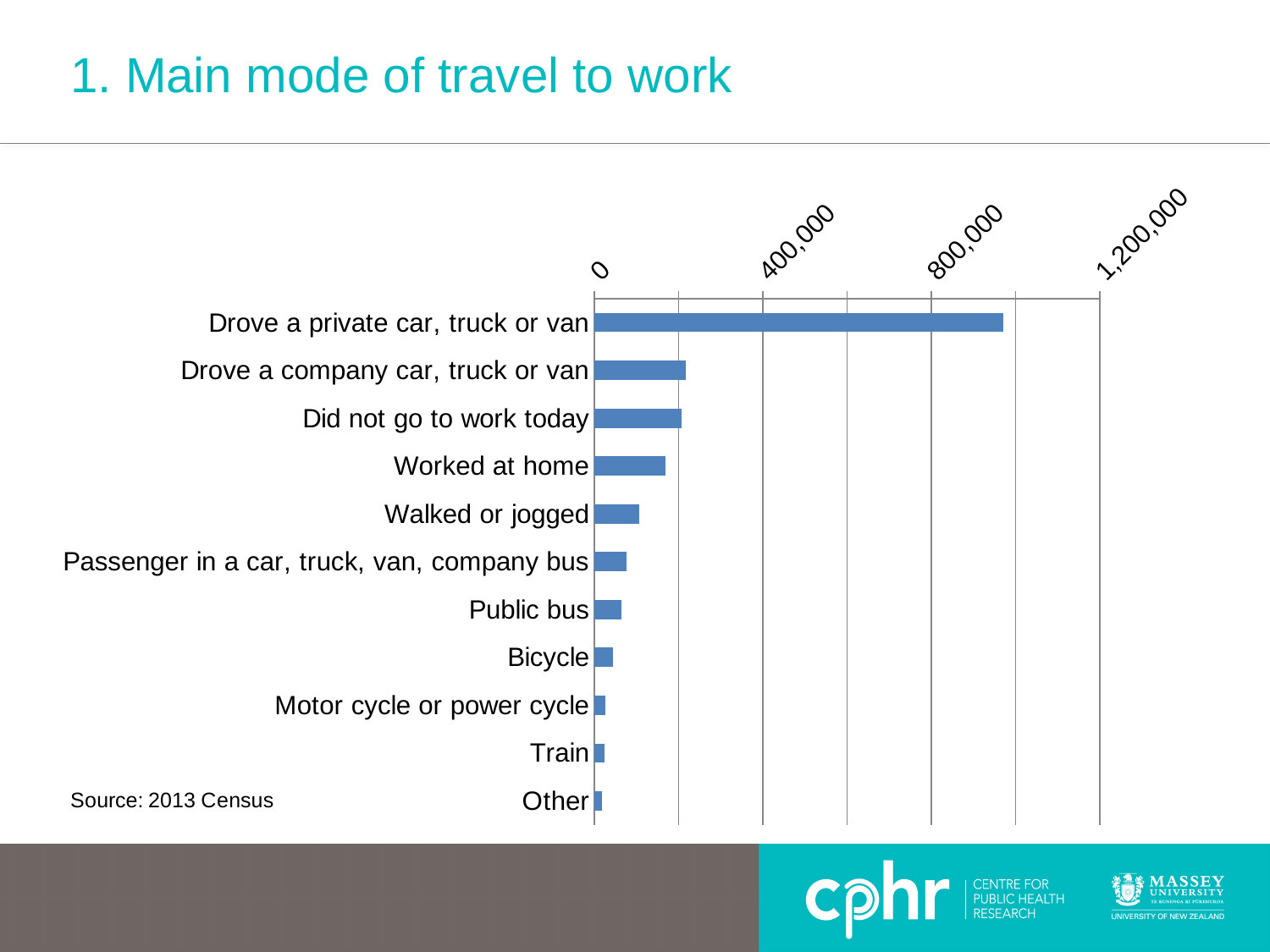

# 1. Main mode of travel to work

### Chart

| Category | Employed census usually resident population count aged 15 years and over |
|---|---|
| Drove a private car, truck or van | 971733.0 |
| Drove a company car, truck or van | 217404.0 |
| Did not go to work today | 207141.0 |
| Worked at home | 169677.0 |
| Walked or jogged | 106119.0 |
| Passenger in a car, truck, van, company bus | 76434.0 |
| Public bus | 64380.0 |
| Bicycle | 44184.0 |
| Motor cycle or power cycle | 26208.0 |
| Train | 24639.0 |
| Other | 18333.0 |